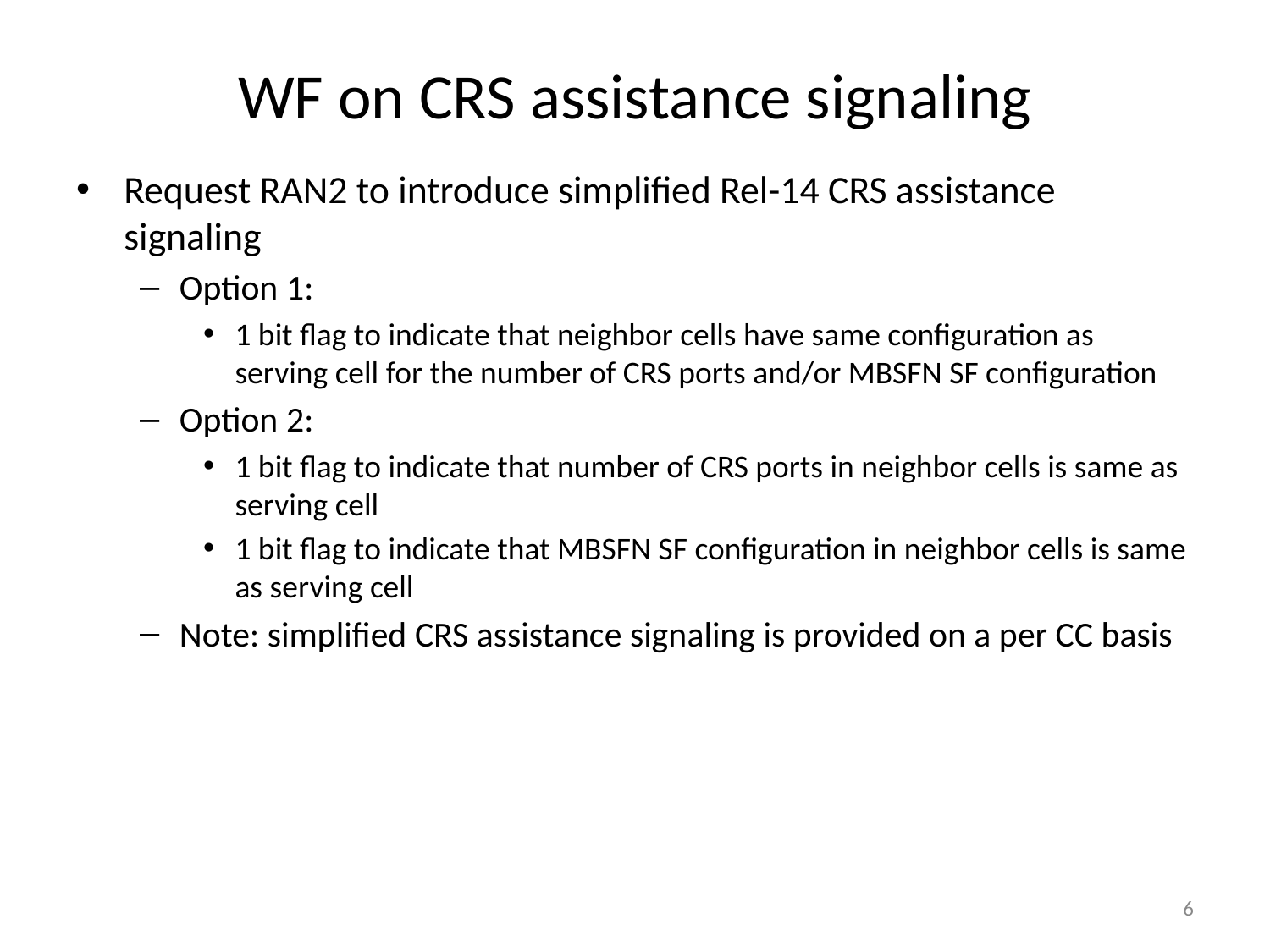

# WF on CRS assistance signaling
Request RAN2 to introduce simplified Rel-14 CRS assistance signaling
Option 1:
1 bit flag to indicate that neighbor cells have same configuration as serving cell for the number of CRS ports and/or MBSFN SF configuration
Option 2:
1 bit flag to indicate that number of CRS ports in neighbor cells is same as serving cell
1 bit flag to indicate that MBSFN SF configuration in neighbor cells is same as serving cell
Note: simplified CRS assistance signaling is provided on a per CC basis

6